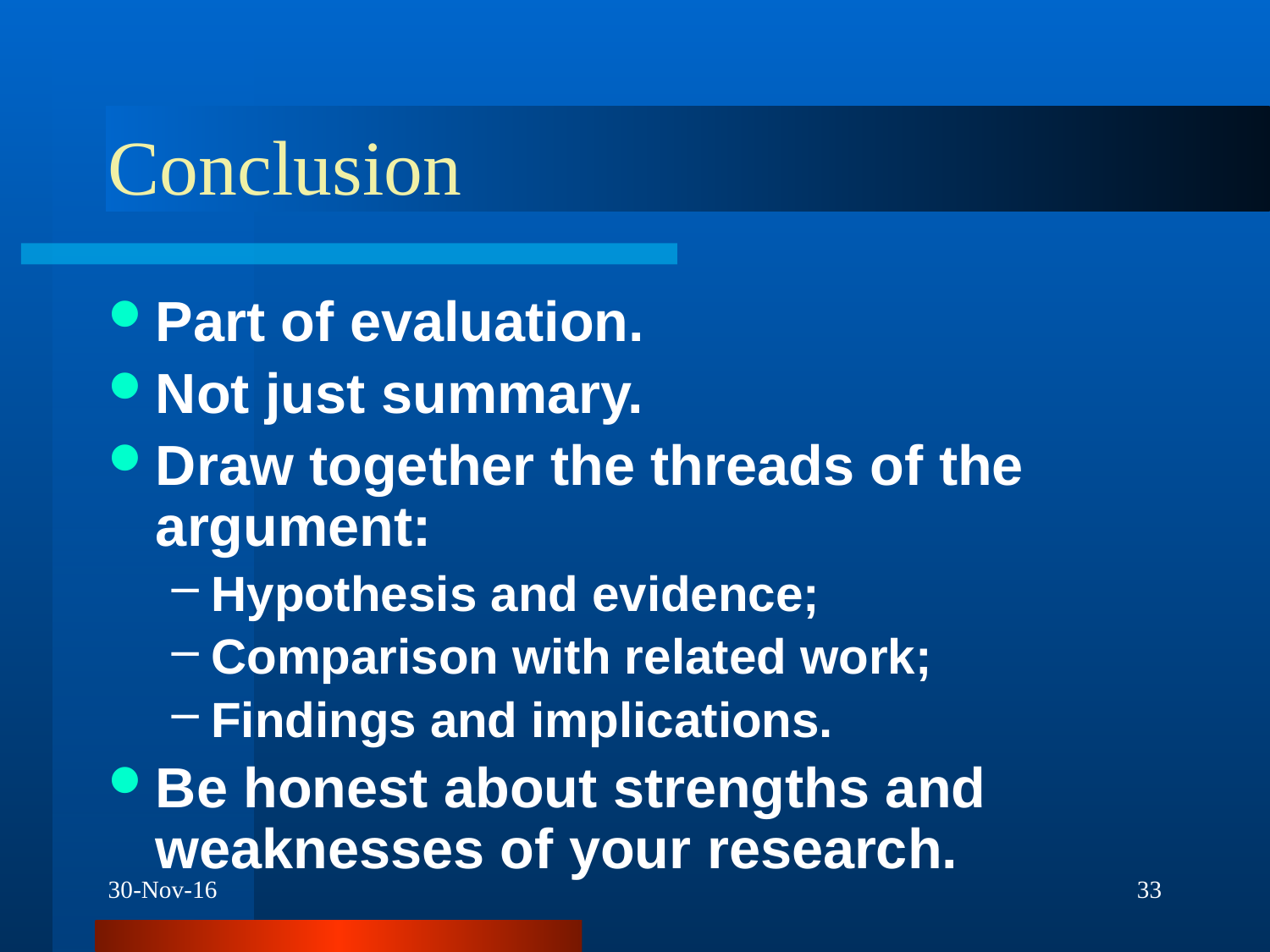

# Conclusion
Part of evaluation.
Not just summary.
Draw together the threads of the argument:
Hypothesis and evidence;
Comparison with related work;
Findings and implications.
Be honest about strengths and weaknesses of your research.
30-Nov-16
33